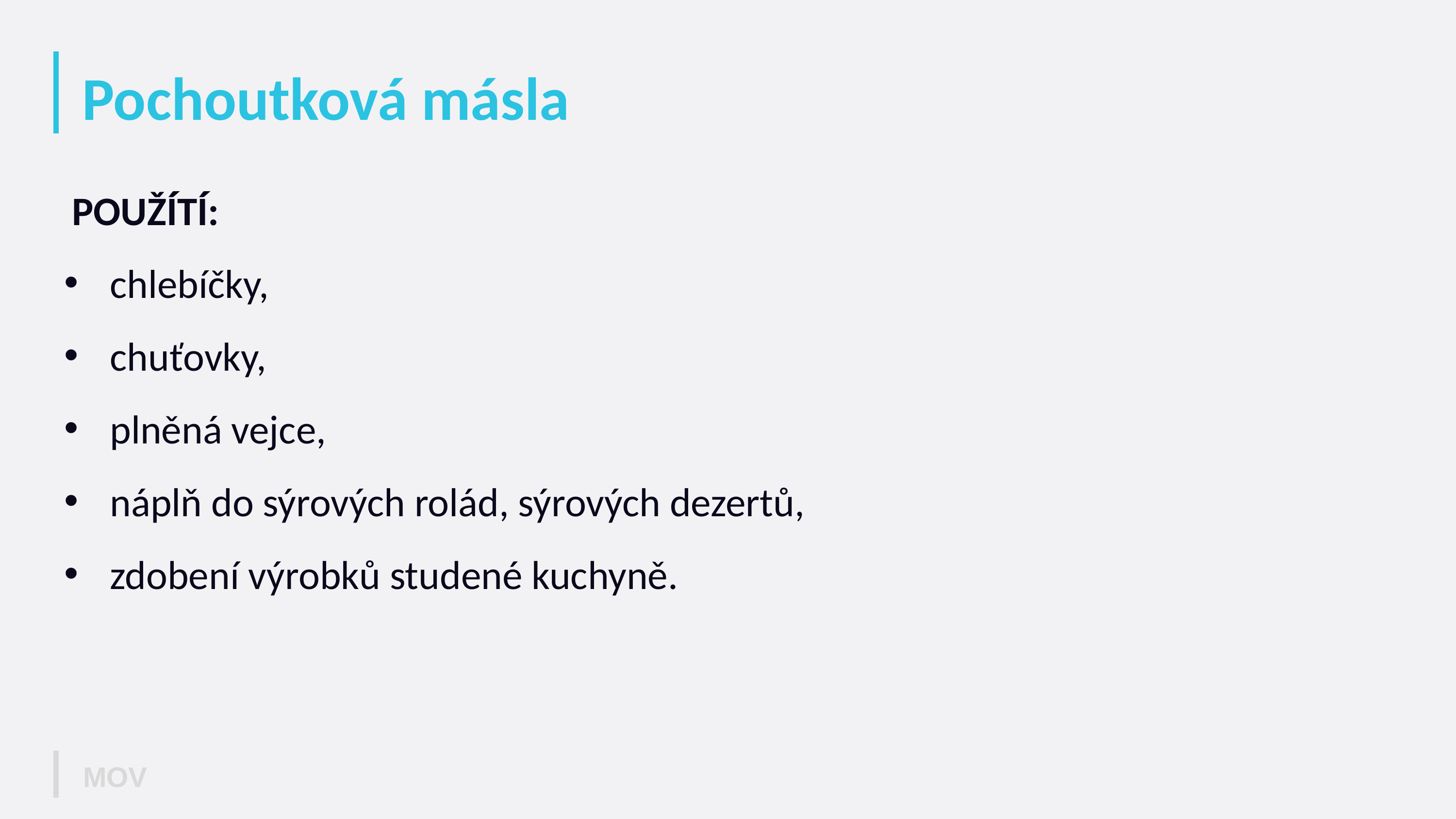

# Pochoutková másla
 POUŽÍTÍ:
chlebíčky,
chuťovky,
plněná vejce,
náplň do sýrových rolád, sýrových dezertů,
zdobení výrobků studené kuchyně.